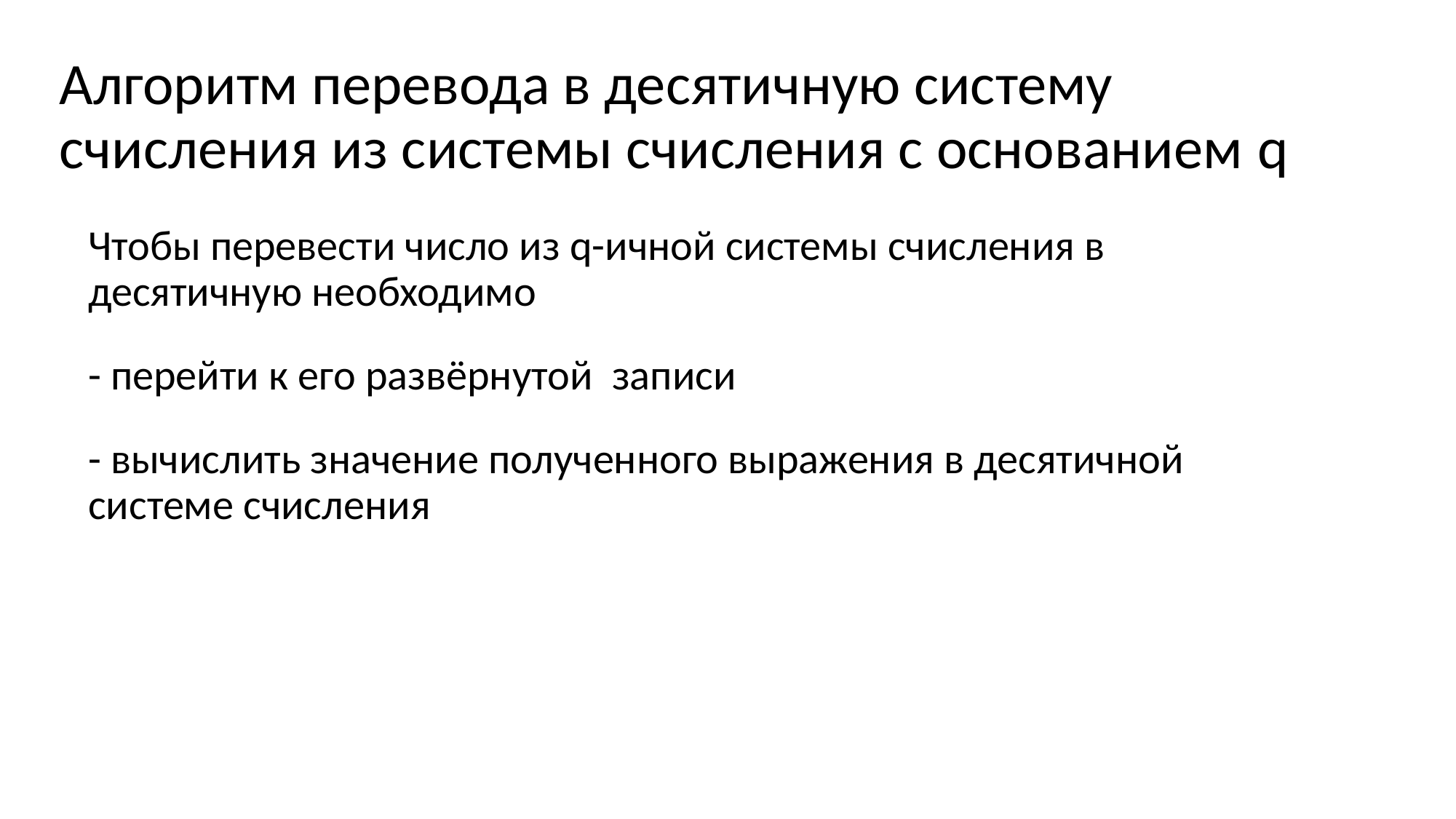

Алгоритм перевода в десятичную систему счисления из системы счисления с основанием q
Чтобы перевести число из q-ичной системы счисления в десятичную необходимо
- перейти к его развёрнутой  записи
- вычислить значение полученного выражения в десятичной системе счисления